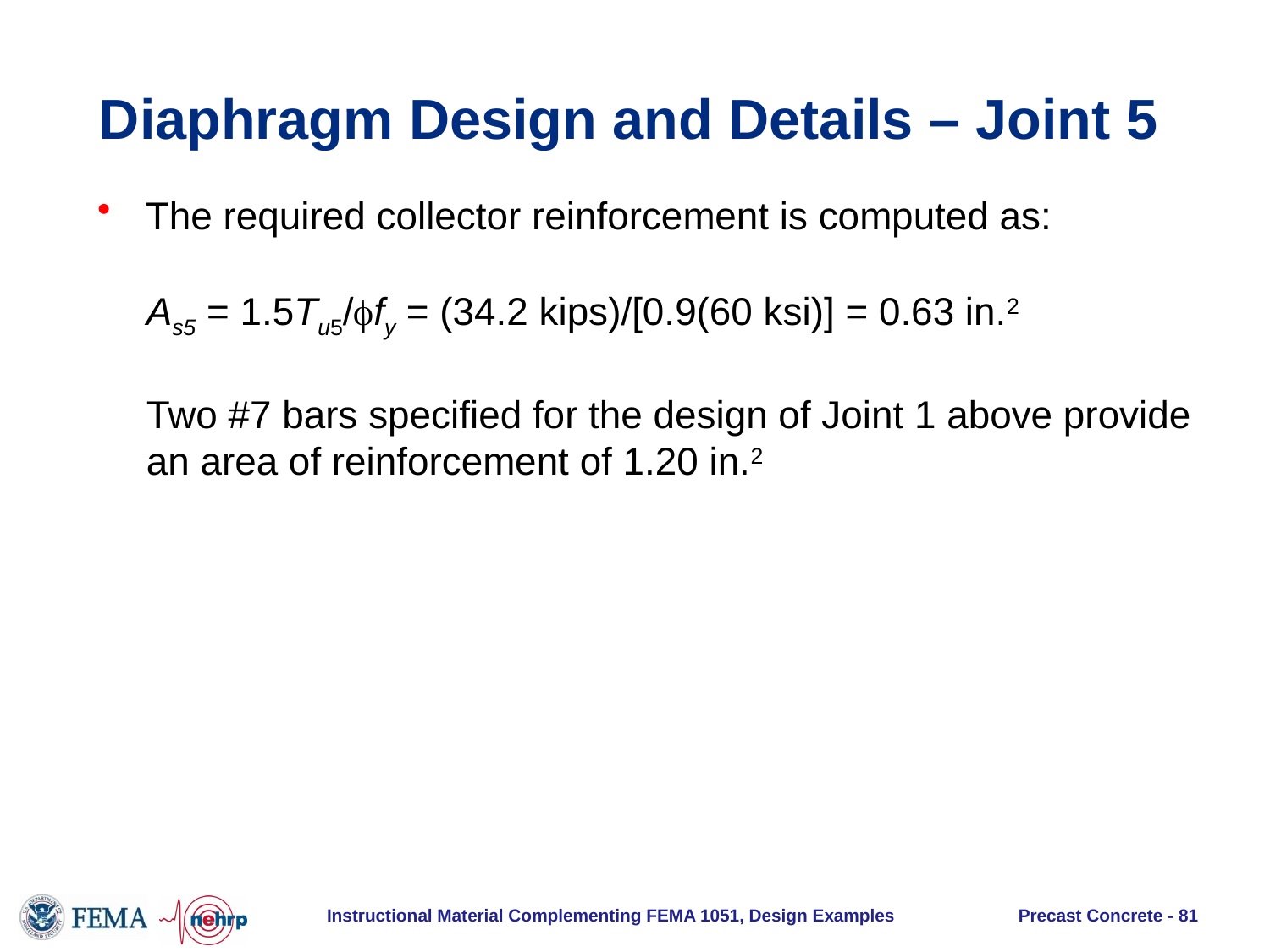

# Diaphragm Design and Details – Joint 5
The required collector reinforcement is computed as:
As5 = 1.5Tu5/φfy = (34.2 kips)/[0.9(60 ksi)] = 0.63 in.2
Two #7 bars specified for the design of Joint 1 above provide an area of reinforcement of 1.20 in.2